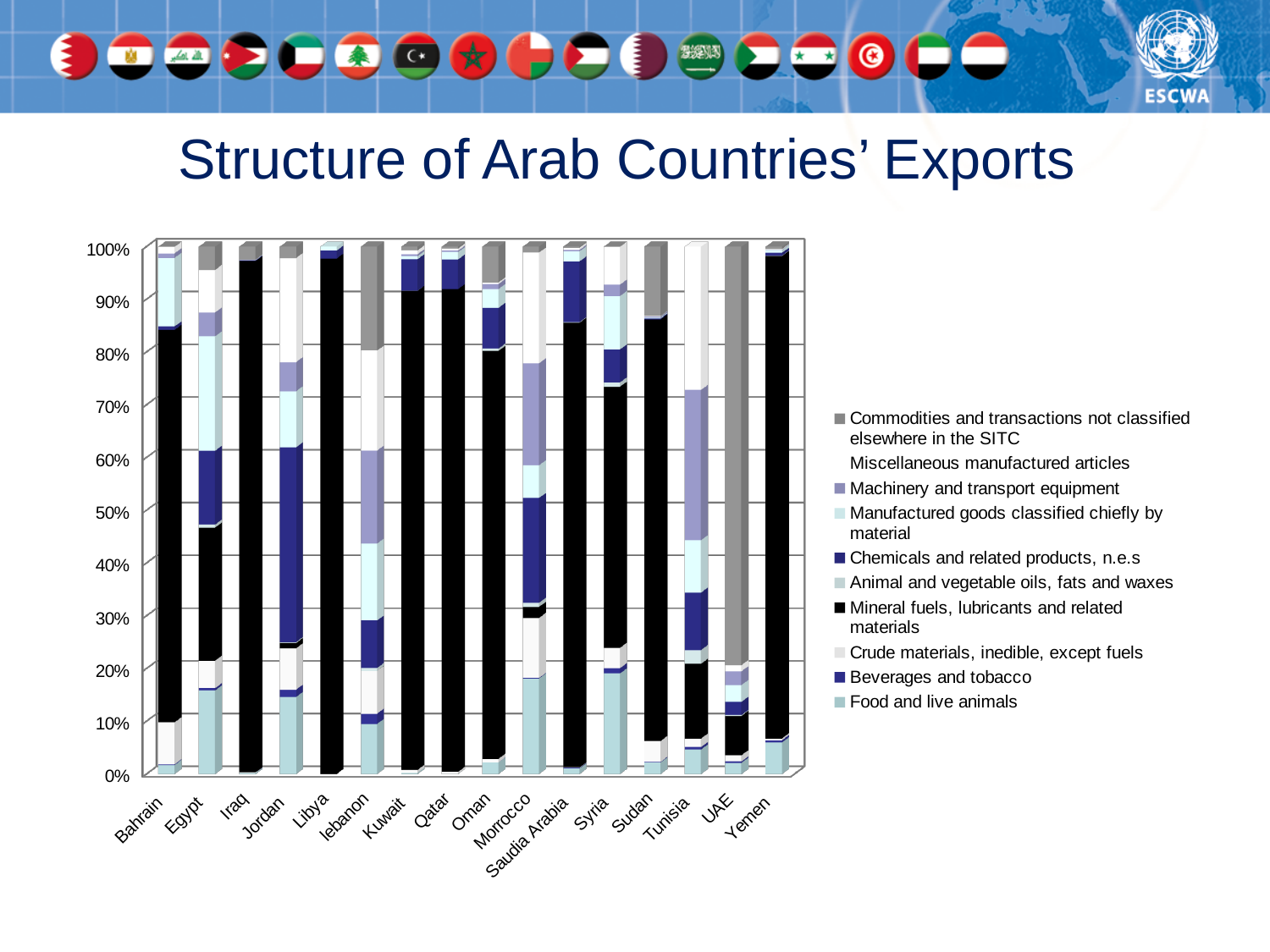

# Structure of Arab Countries’ Exports

[unsupported chart]